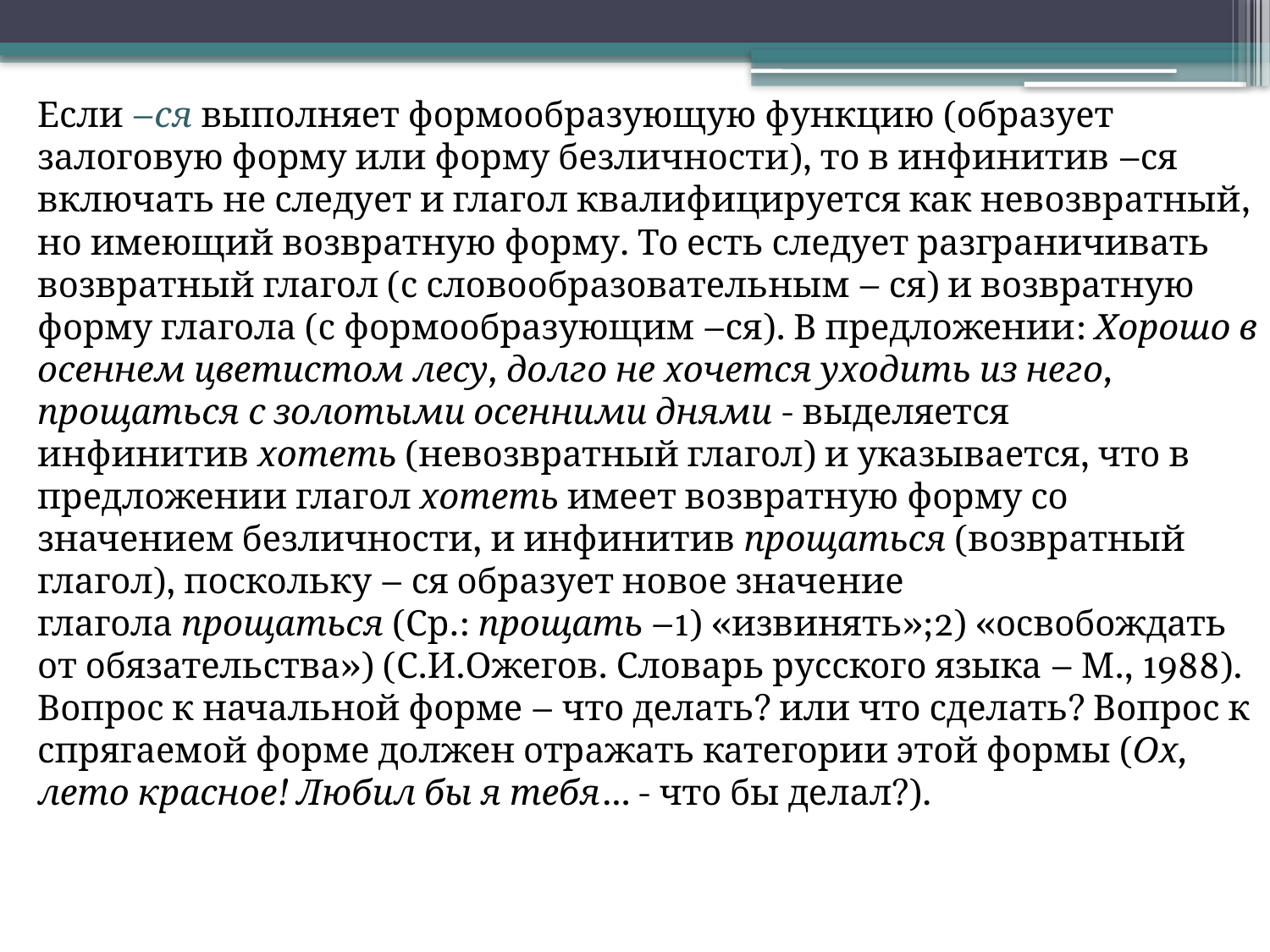

Если –ся выполняет формообразующую функцию (образует залоговую форму или форму безличности), то в инфинитив –ся включать не следует и глагол квалифицируется как невозвратный, но имеющий возвратную форму. То есть следует разграничивать возвратный глагол (с словообразовательным – ся) и возвратную форму глагола (с формообразующим –ся). В предложении: Хорошо в осеннем цветистом лесу, долго не хочется уходить из него, прощаться с золотыми осенними днями - выделяется инфинитив хотеть (невозвратный глагол) и указывается, что в предложении глагол хотеть имеет возвратную форму со значением безличности, и инфинитив прощаться (возвратный глагол), поскольку – ся образует новое значение глагола прощаться (Ср.: прощать –1) «извинять»;2) «освобождать от обязательства») (С.И.Ожегов. Словарь русского языка – М., 1988).
Вопрос к начальной форме – что делать? или что сделать? Вопрос к спрягаемой форме должен отражать категории этой формы (Ох, лето красное! Любил бы я тебя… - что бы делал?).